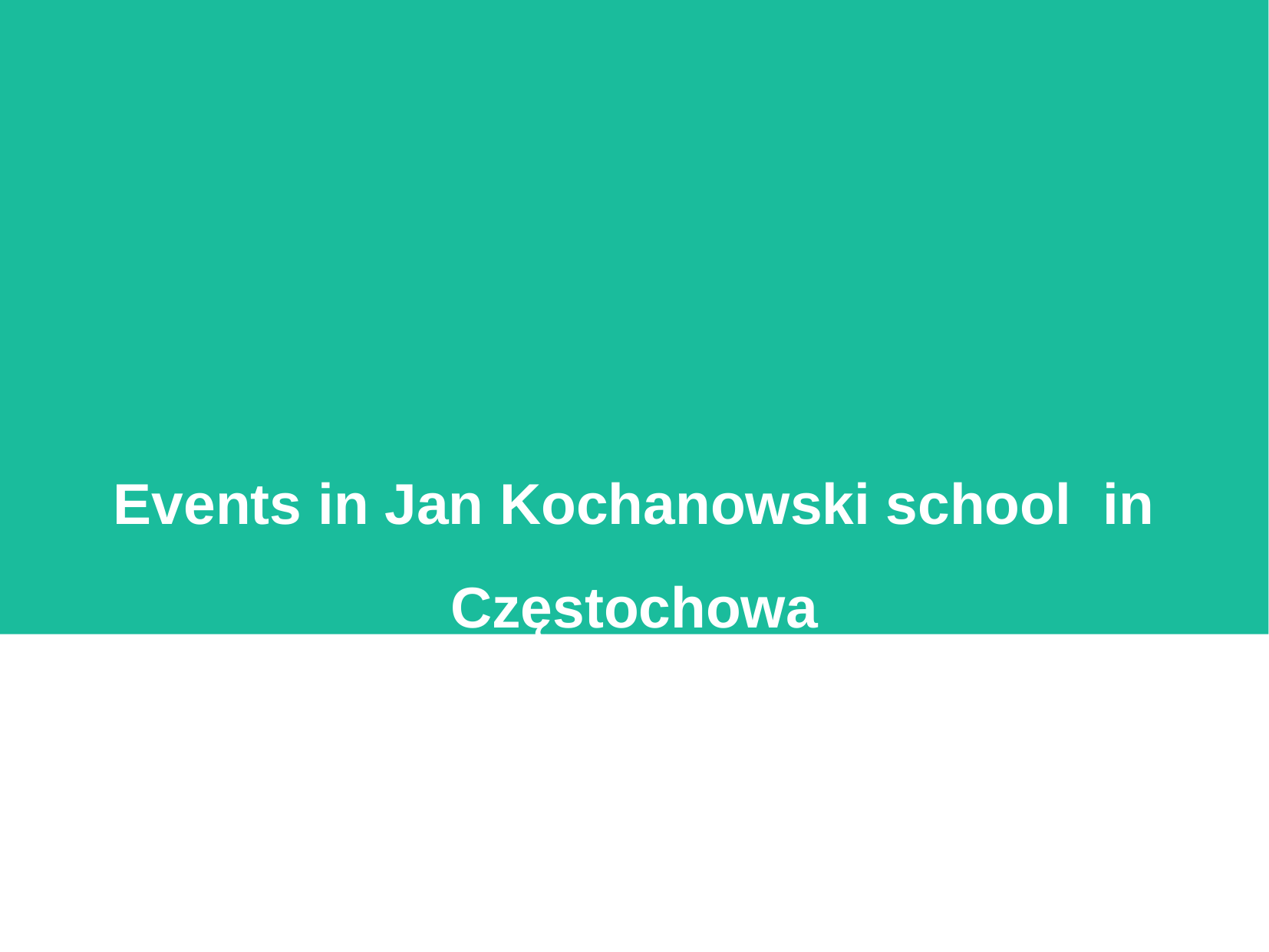

Events in Jan Kochanowski school  in Częstochowa